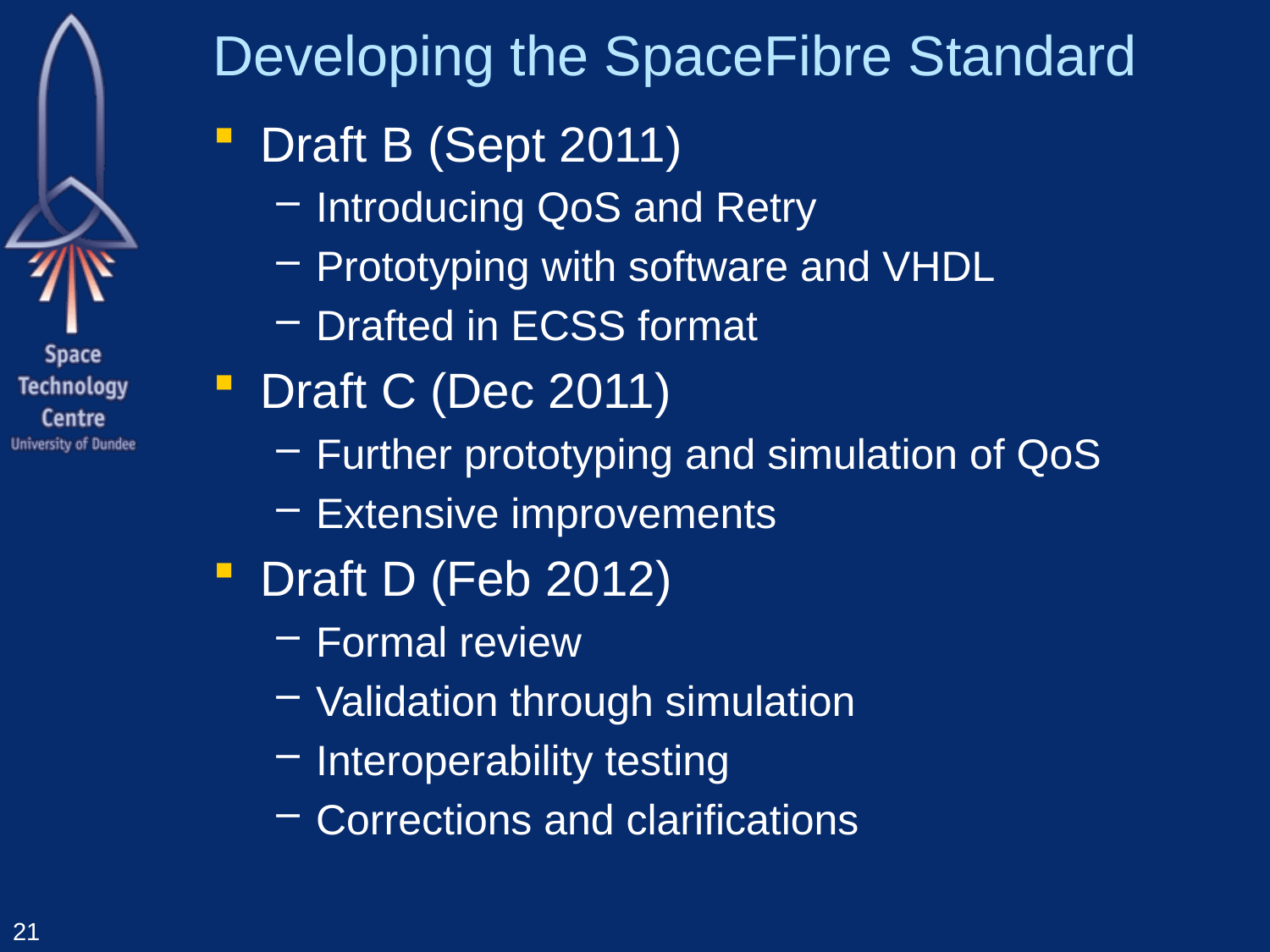

# Developing the SpaceFibre Standard
Draft B (Sept 2011)
Introducing QoS and Retry
Prototyping with software and VHDL
Drafted in ECSS format
Draft C (Dec 2011)
Further prototyping and simulation of QoS
Extensive improvements
Draft D (Feb 2012)
Formal review
Validation through simulation
Interoperability testing
Corrections and clarifications
21